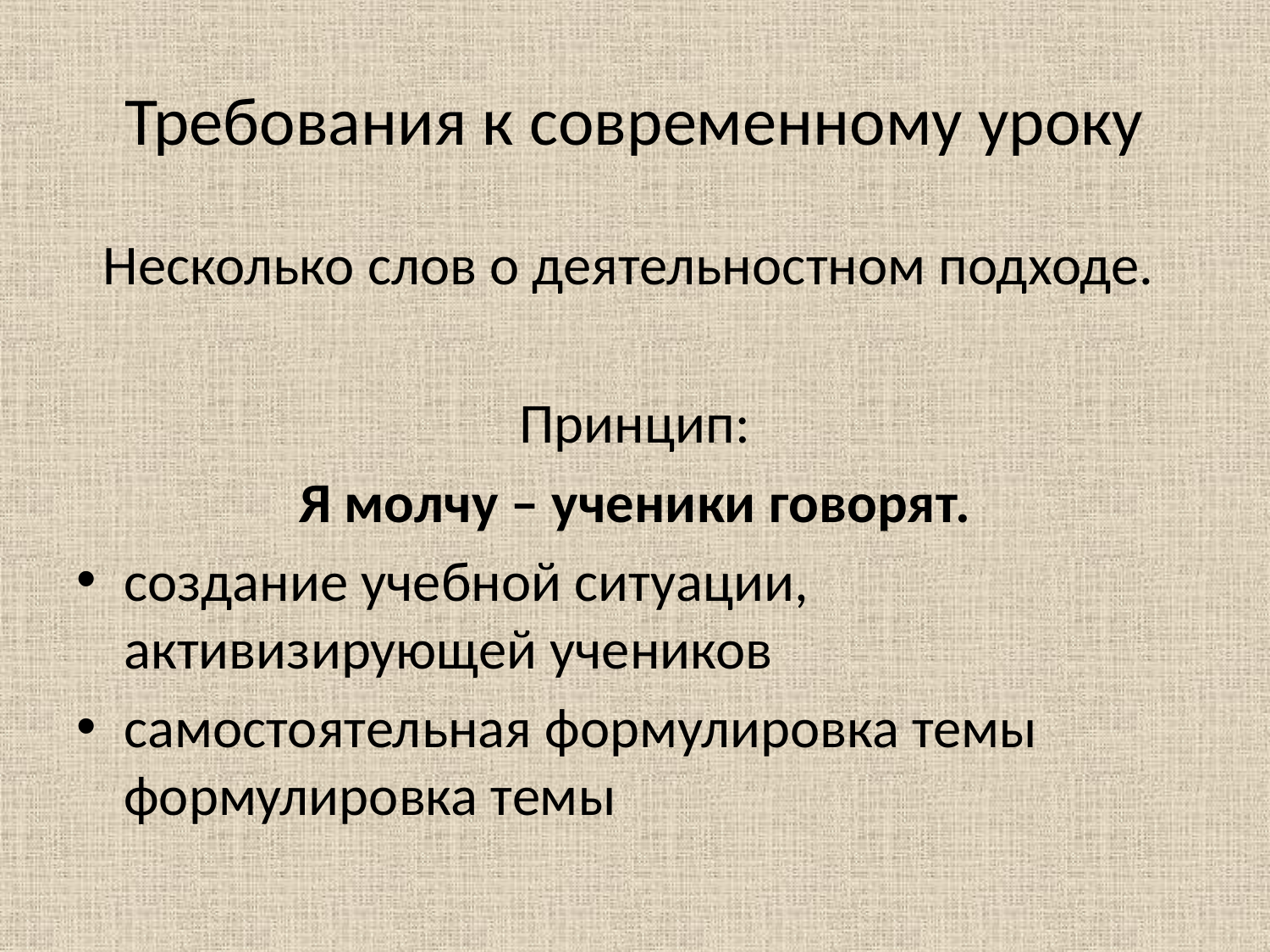

# Требования к современному уроку
Несколько слов о деятельностном подходе.

Принцип:
Я молчу – ученики говорят.
создание учебной ситуации, активизирующей учеников
самостоятельная формулировка темы формулировка темы